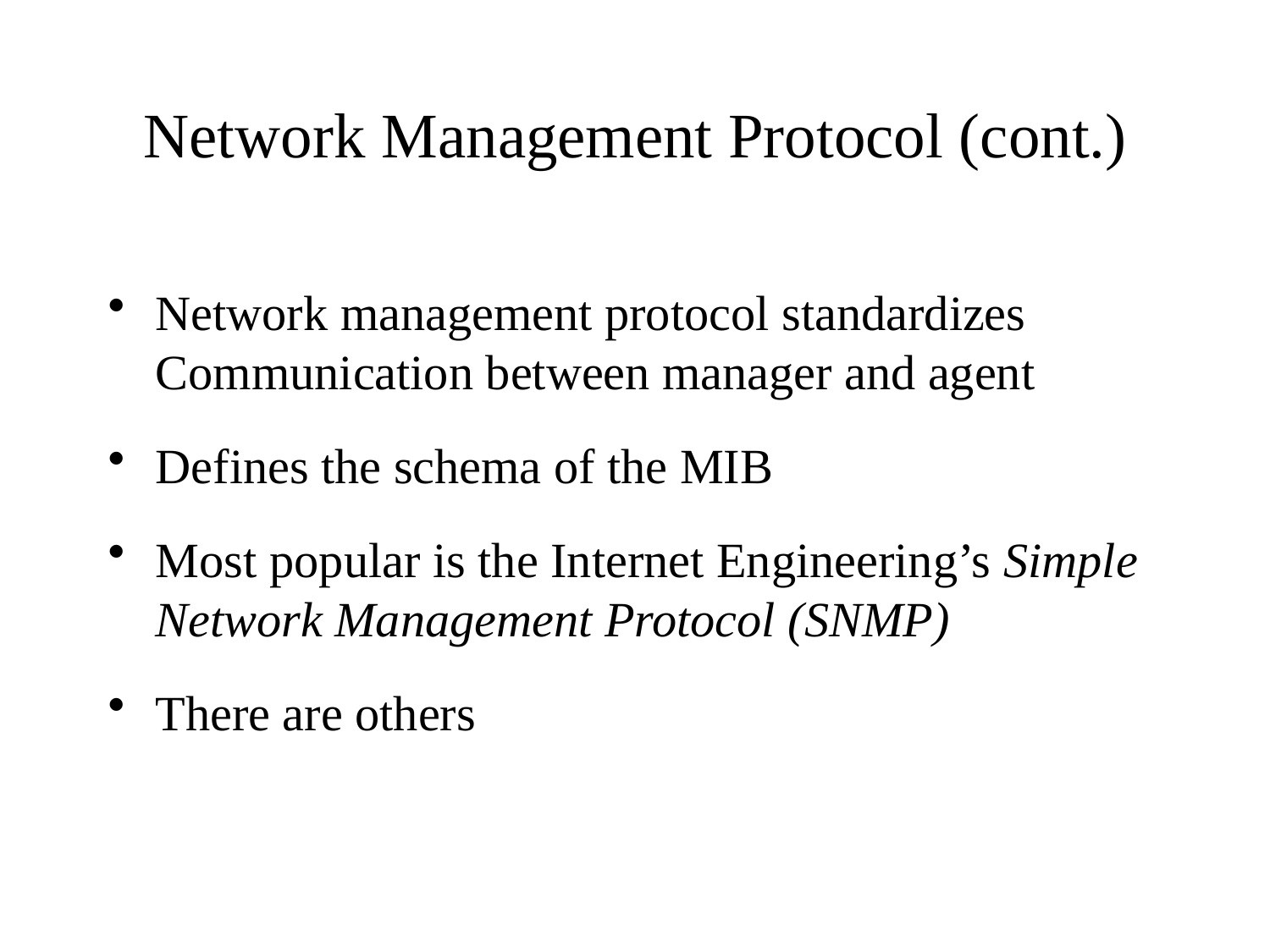

# Network Management Protocol (cont.)
Network management protocol standardizes Communication between manager and agent
Defines the schema of the MIB
Most popular is the Internet Engineering’s Simple Network Management Protocol (SNMP)
There are others